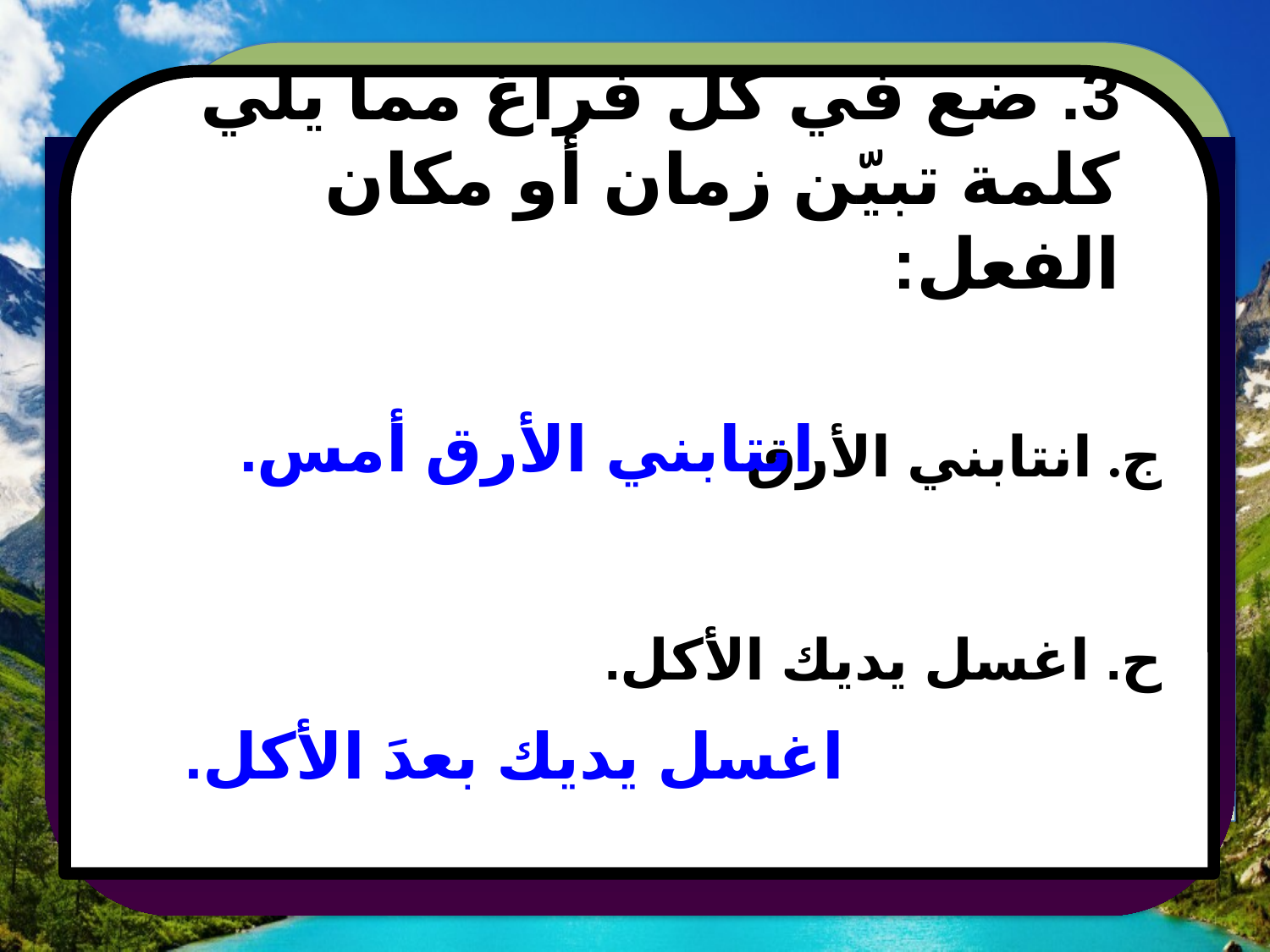

3. ضع في كل فراغ مما يلي كلمة تبيّن زمان أو مكان الفعل:
انتابني الأرق أمس.
ج. انتابني الأرق
ح. اغسل يديك الأكل.
اغسل يديك بعدَ الأكل.